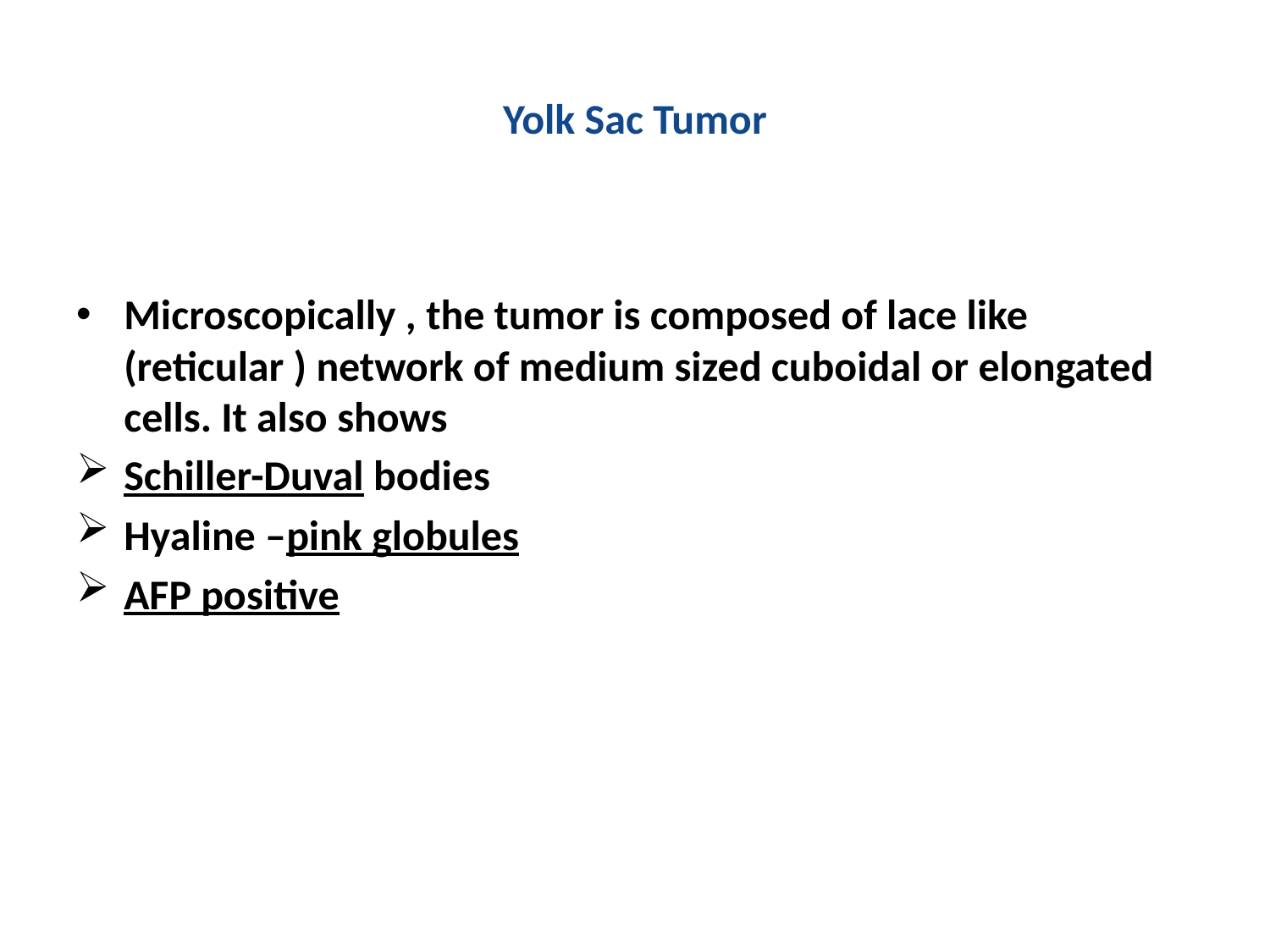

# Yolk Sac Tumor

Microscopically , the tumor is composed of lace like (reticular ) network of medium sized cuboidal or elongated cells. It also shows
Schiller-Duval bodies
Hyaline –pink globules
AFP positive